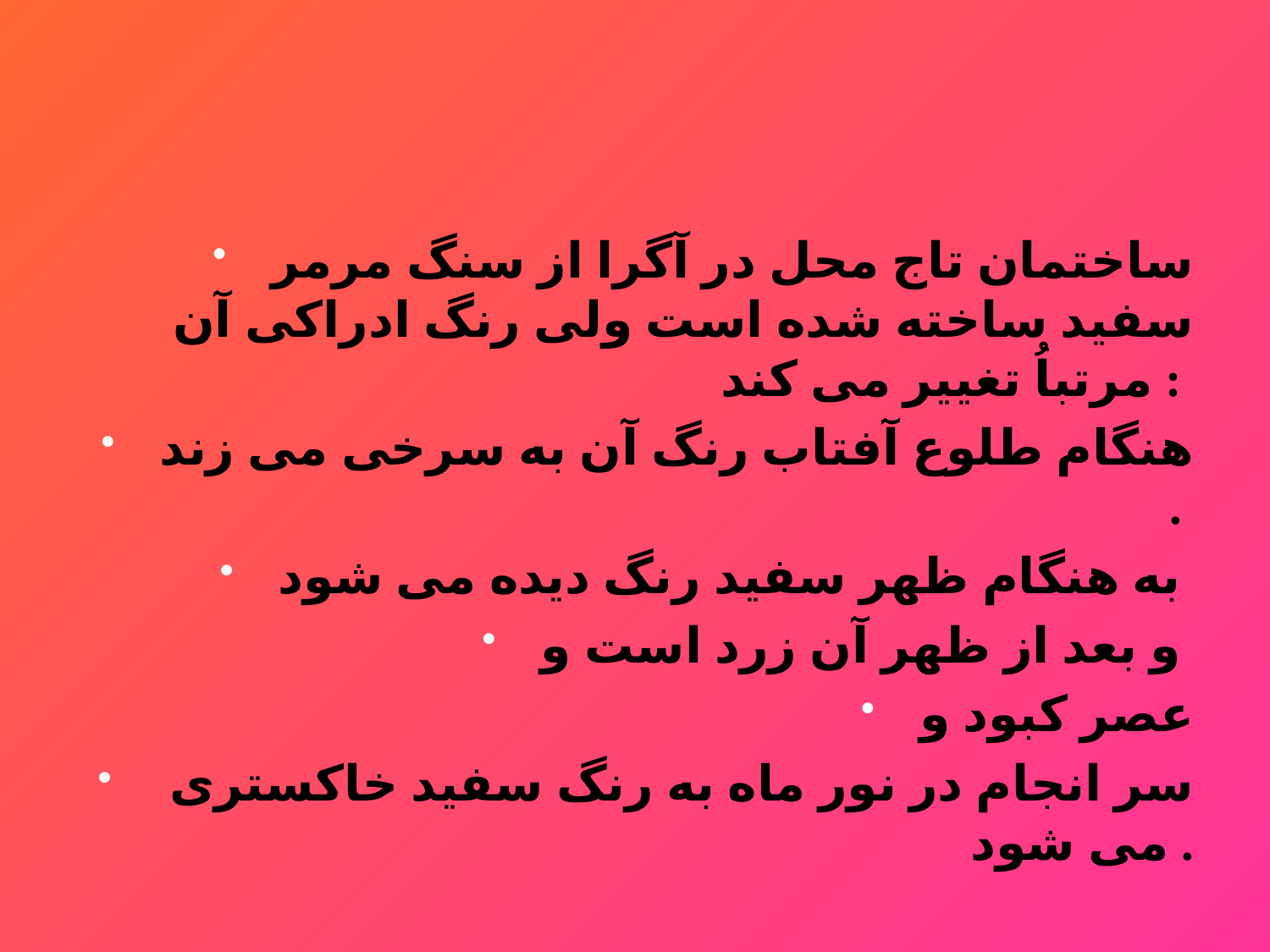

#
ساختمان تاج محل در آگرا از سنگ مرمر سفید ساخته شده است ولی رنگ ادراکی آن مرتباُ تغییر می کند :
هنگام طلوع آفتاب رنگ آن به سرخی می زند .
به هنگام ظهر سفید رنگ دیده می شود
و بعد از ظهر آن زرد است و
عصر کبود و
 سر انجام در نور ماه به رنگ سفید خاکستری می شود .